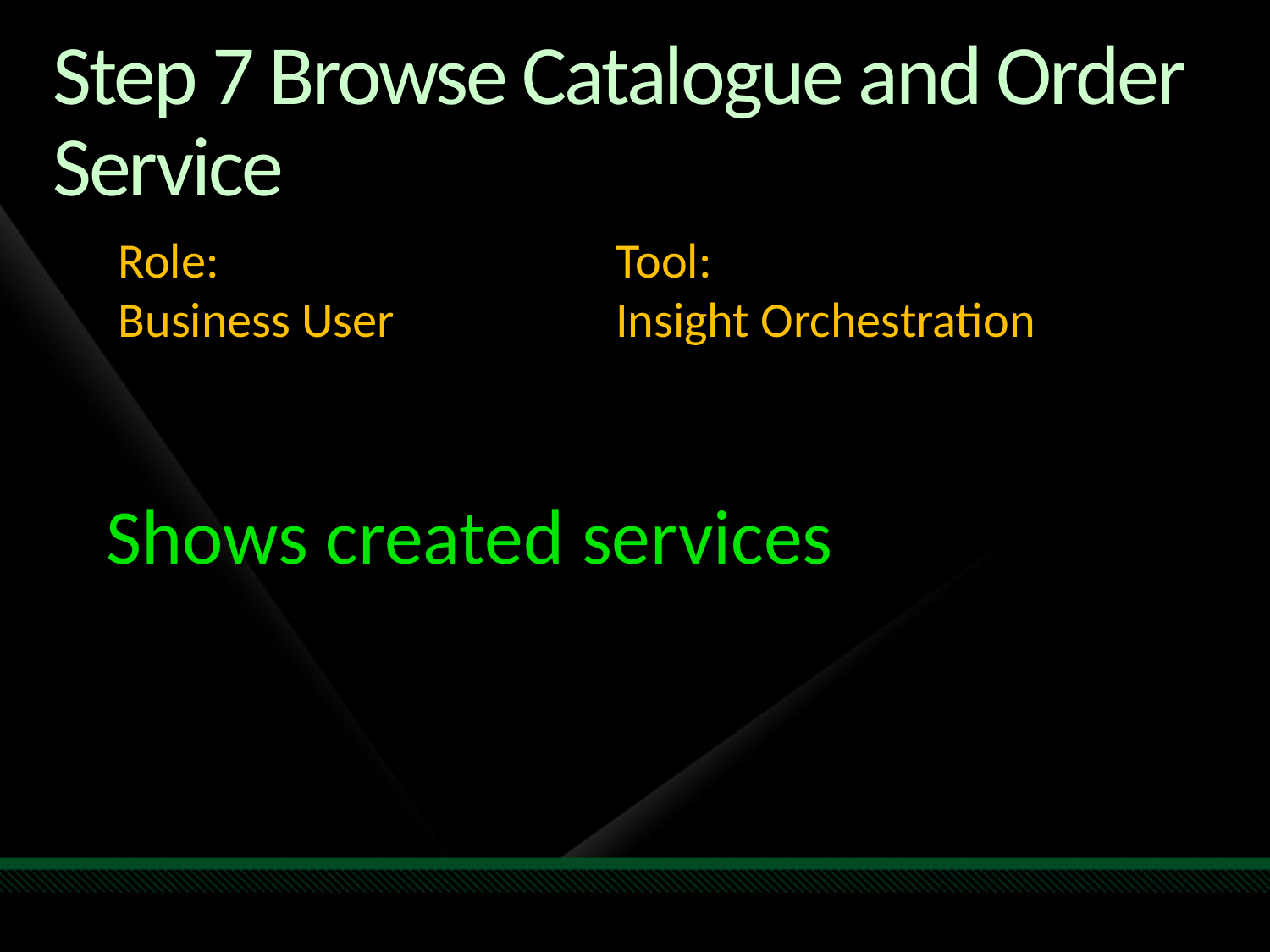

# Step 7 Browse Catalogue and Order Service
Role:
Business User
Tool:
Insight Orchestration
Shows created services